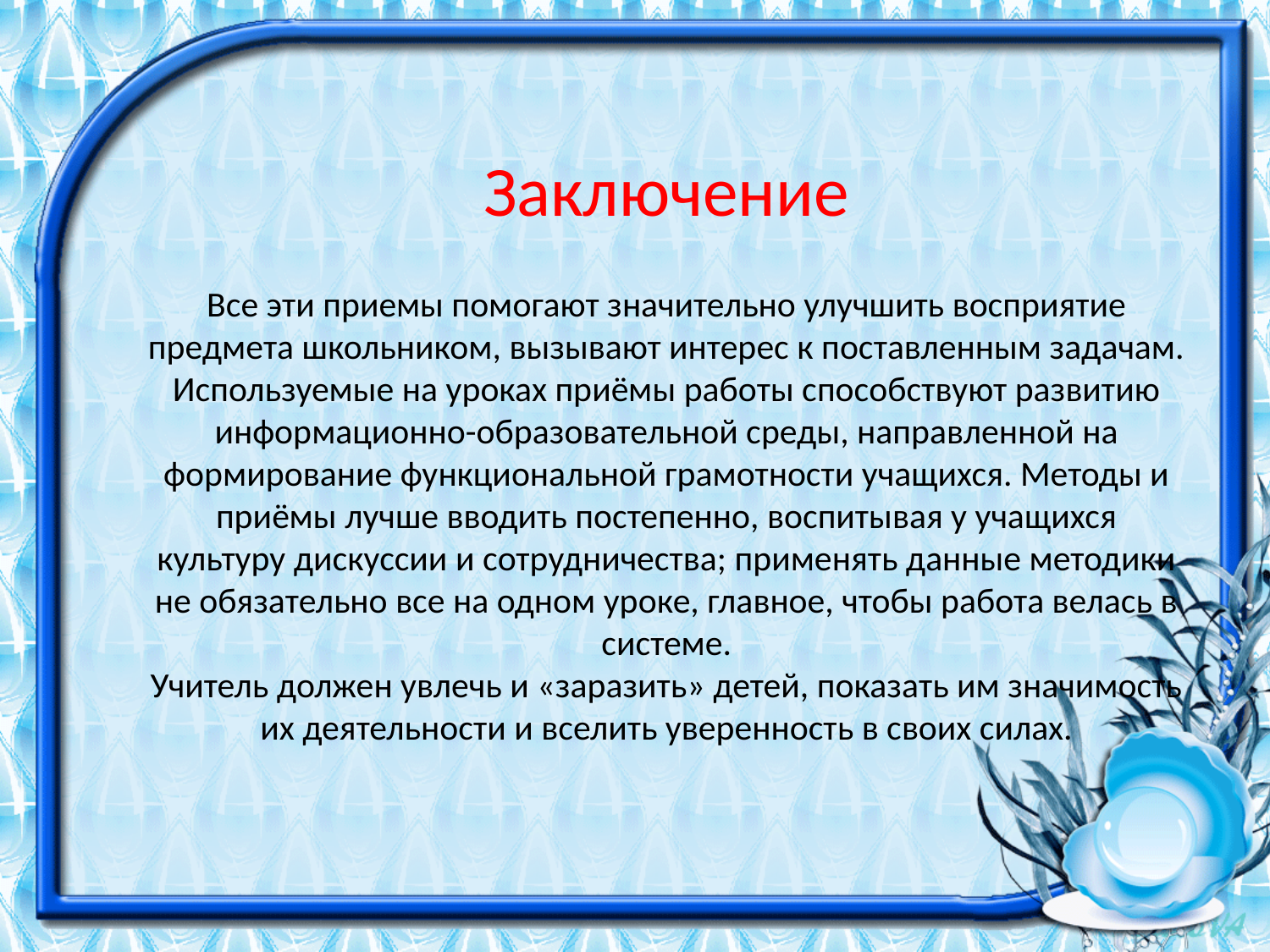

Заключение
Все эти приемы помогают значительно улучшить восприятие предмета школьником, вызывают интерес к поставленным задачам.
Используемые на уроках приёмы работы способствуют развитию информационно-образовательной среды, направленной на формирование функциональной грамотности учащихся. Методы и приёмы лучше вводить постепенно, воспитывая у учащихся культуру дискуссии и сотрудничества; применять данные методики не обязательно все на одном уроке, главное, чтобы работа велась в системе.
Учитель должен увлечь и «заразить» детей, показать им значимость их деятельности и вселить уверенность в своих силах.